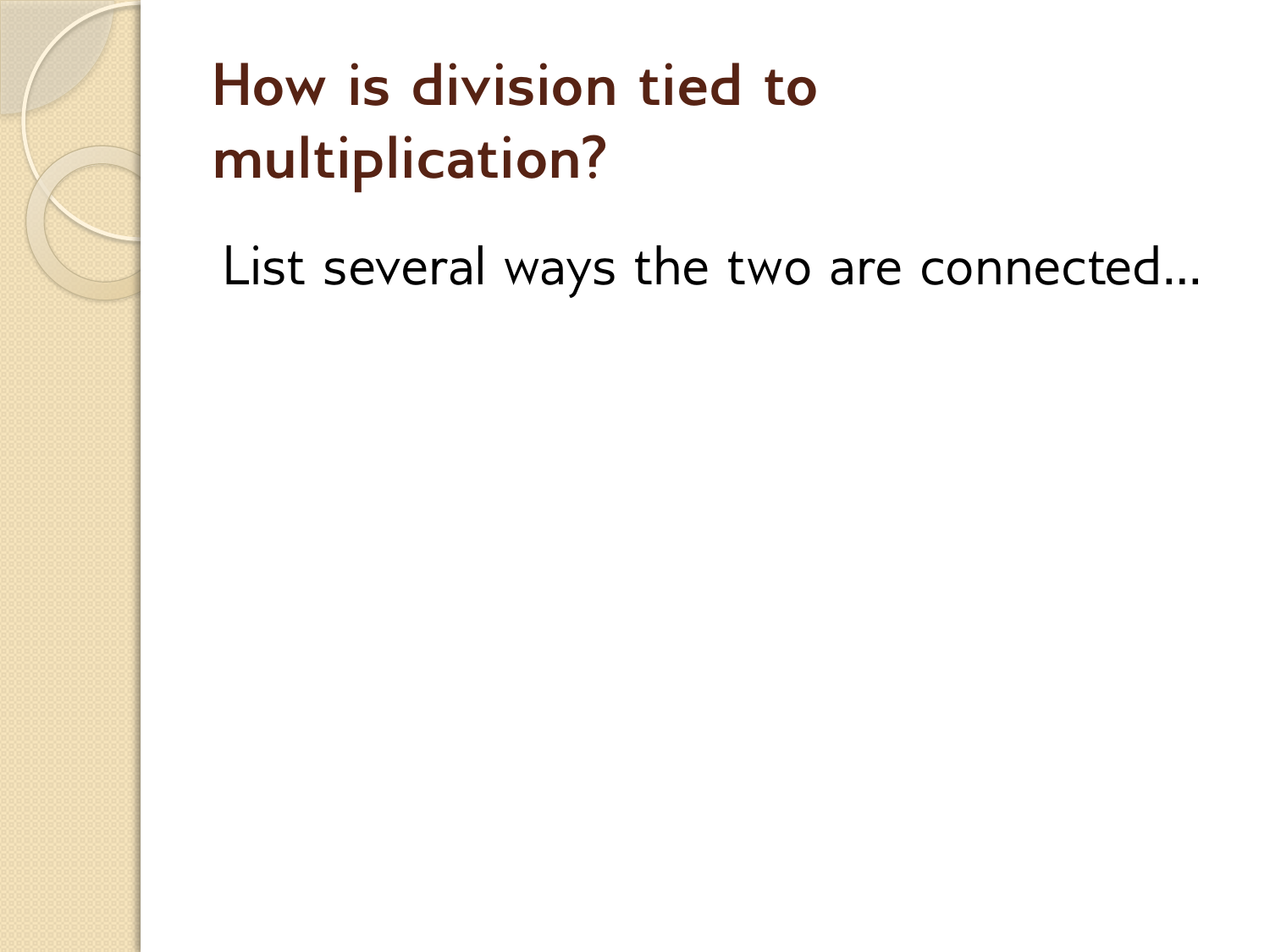

# How is division tied to multiplication?
List several ways the two are connected…